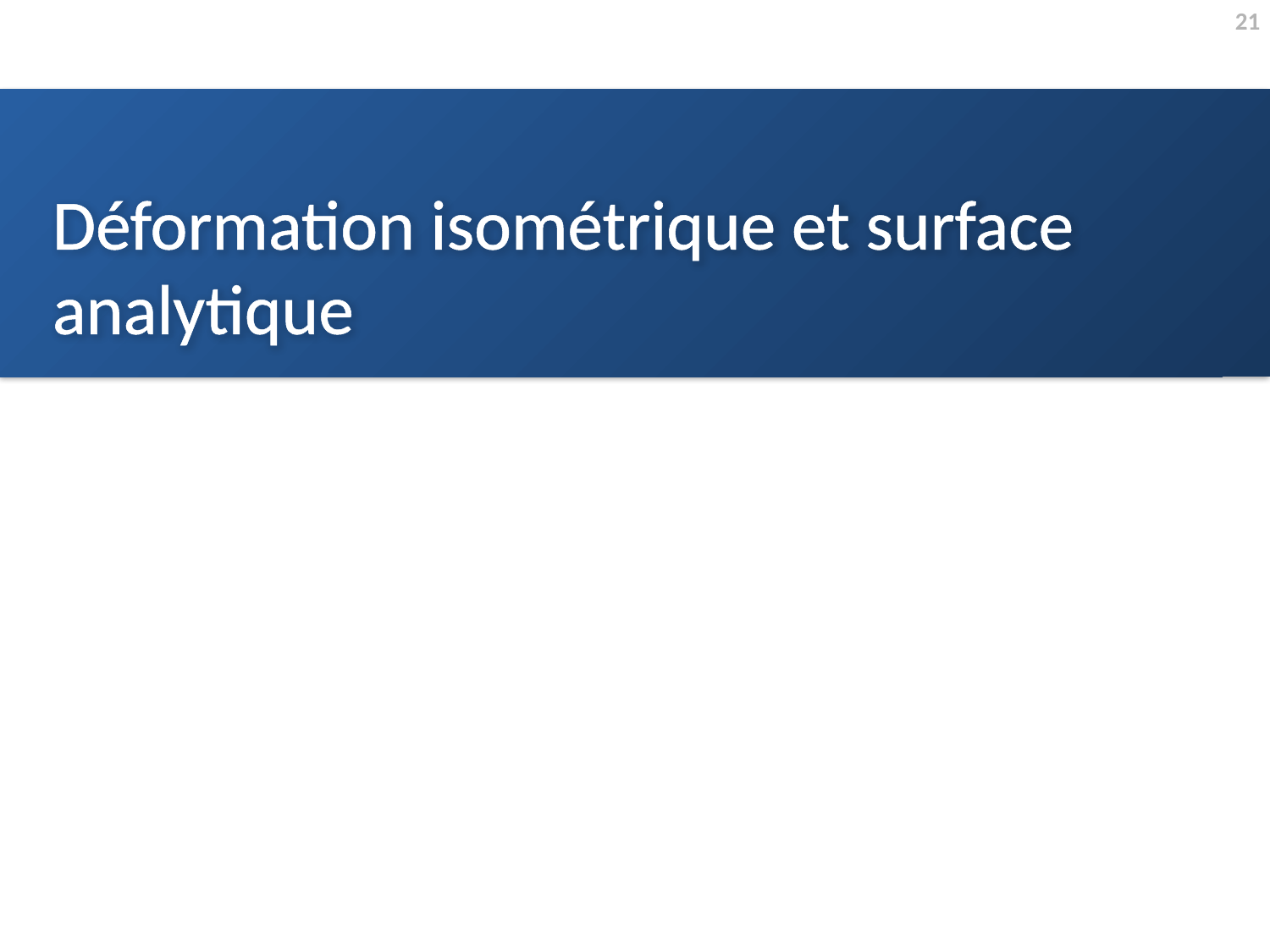

21
# Déformation isométrique et surface analytique